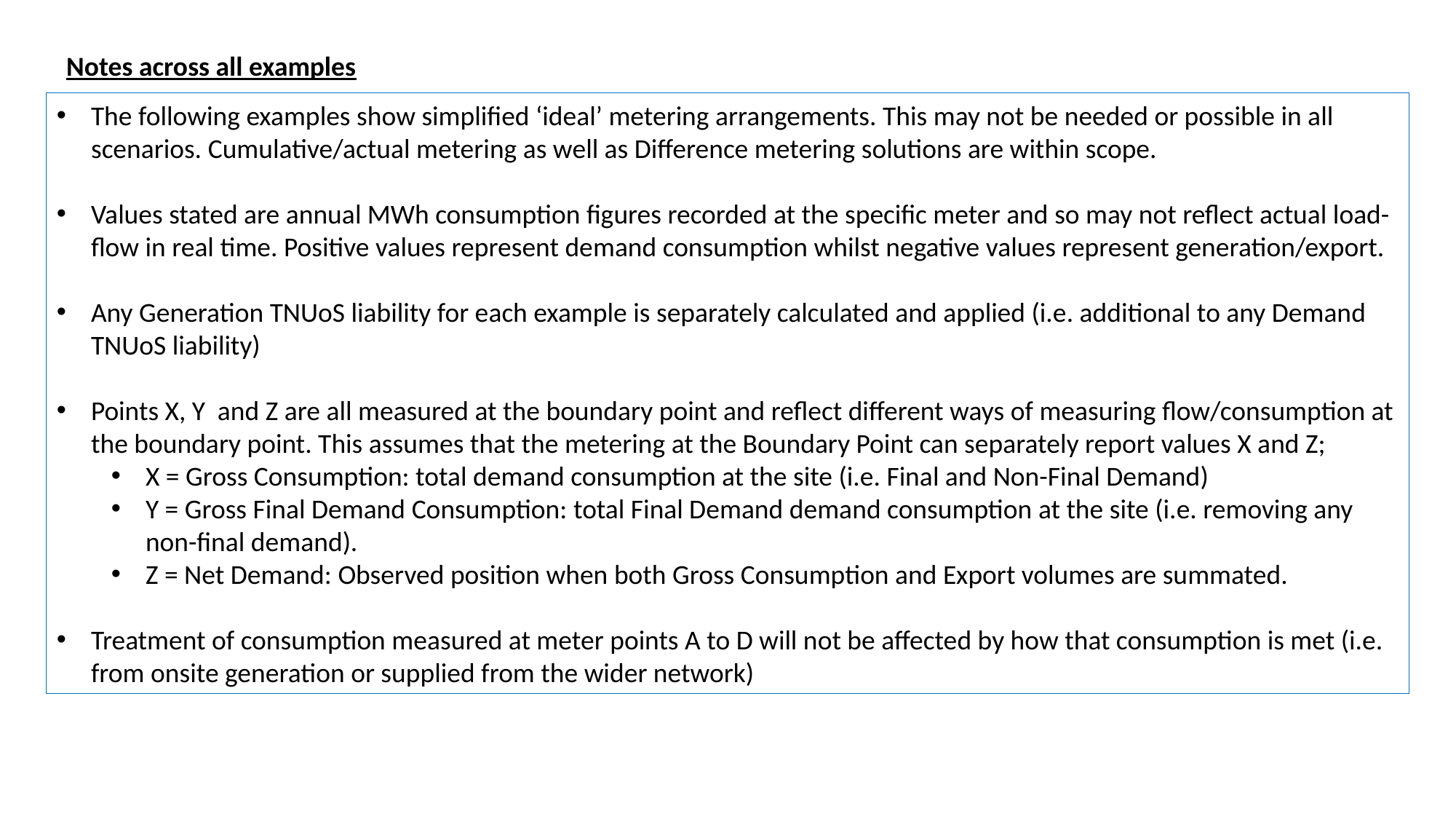

Notes across all examples
The following examples show simplified ‘ideal’ metering arrangements. This may not be needed or possible in all scenarios. Cumulative/actual metering as well as Difference metering solutions are within scope.

Values stated are annual MWh consumption figures recorded at the specific meter and so may not reflect actual load-flow in real time. Positive values represent demand consumption whilst negative values represent generation/export.

Any Generation TNUoS liability for each example is separately calculated and applied (i.e. additional to any Demand TNUoS liability)

Points X, Y  and Z are all measured at the boundary point and reflect different ways of measuring flow/consumption at the boundary point. This assumes that the metering at the Boundary Point can separately report values X and Z;
X = Gross Consumption: total demand consumption at the site (i.e. Final and Non-Final Demand)
Y = Gross Final Demand Consumption: total Final Demand demand consumption at the site (i.e. removing any non-final demand).
Z = Net Demand: Observed position when both Gross Consumption and Export volumes are summated.

Treatment of consumption measured at meter points A to D will not be affected by how that consumption is met (i.e. from onsite generation or supplied from the wider network)